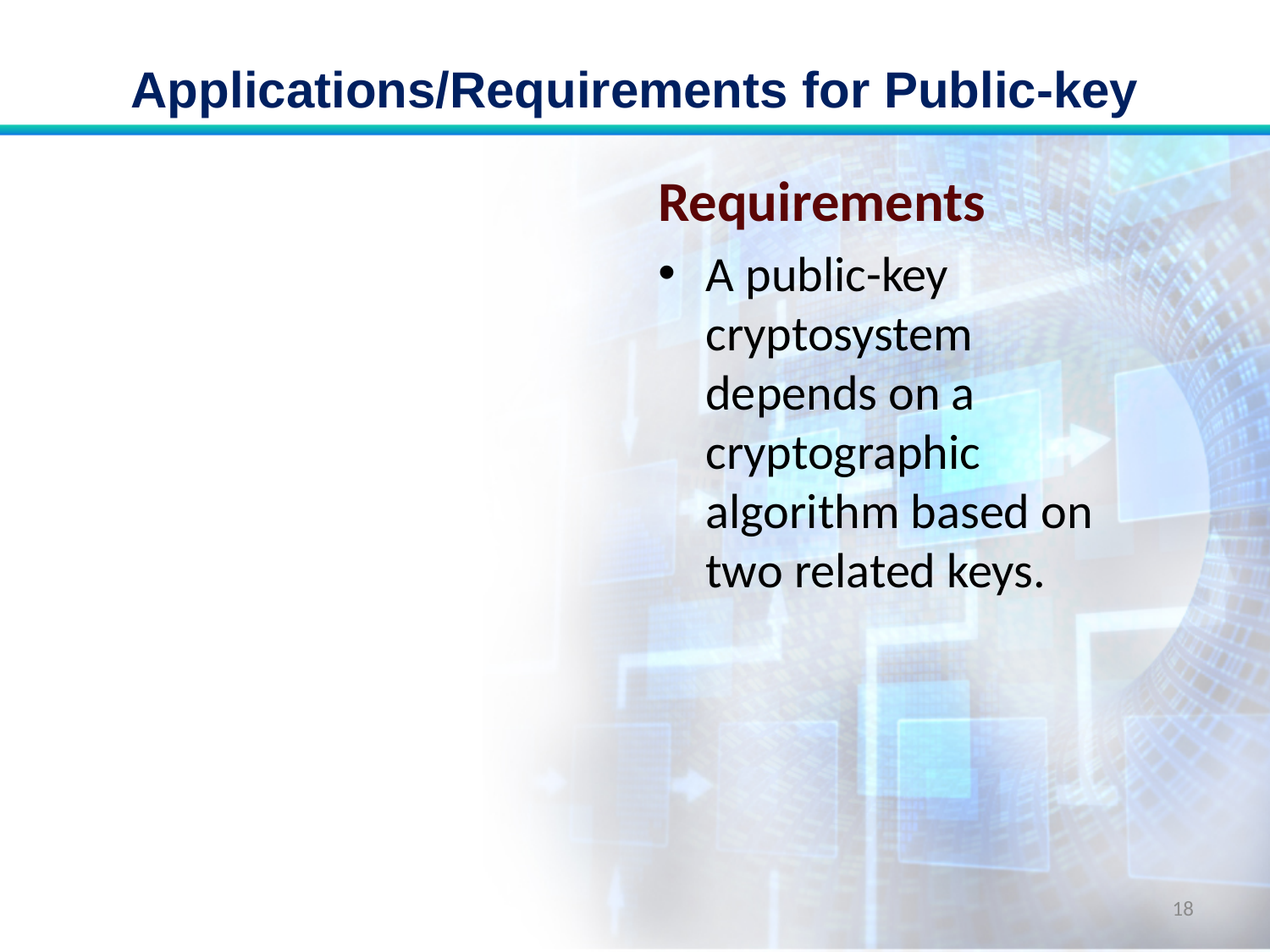

# Applications/Requirements for Public-key
Requirements
A public-key cryptosystem  depends on a cryptographic algorithm based on two related keys.

18